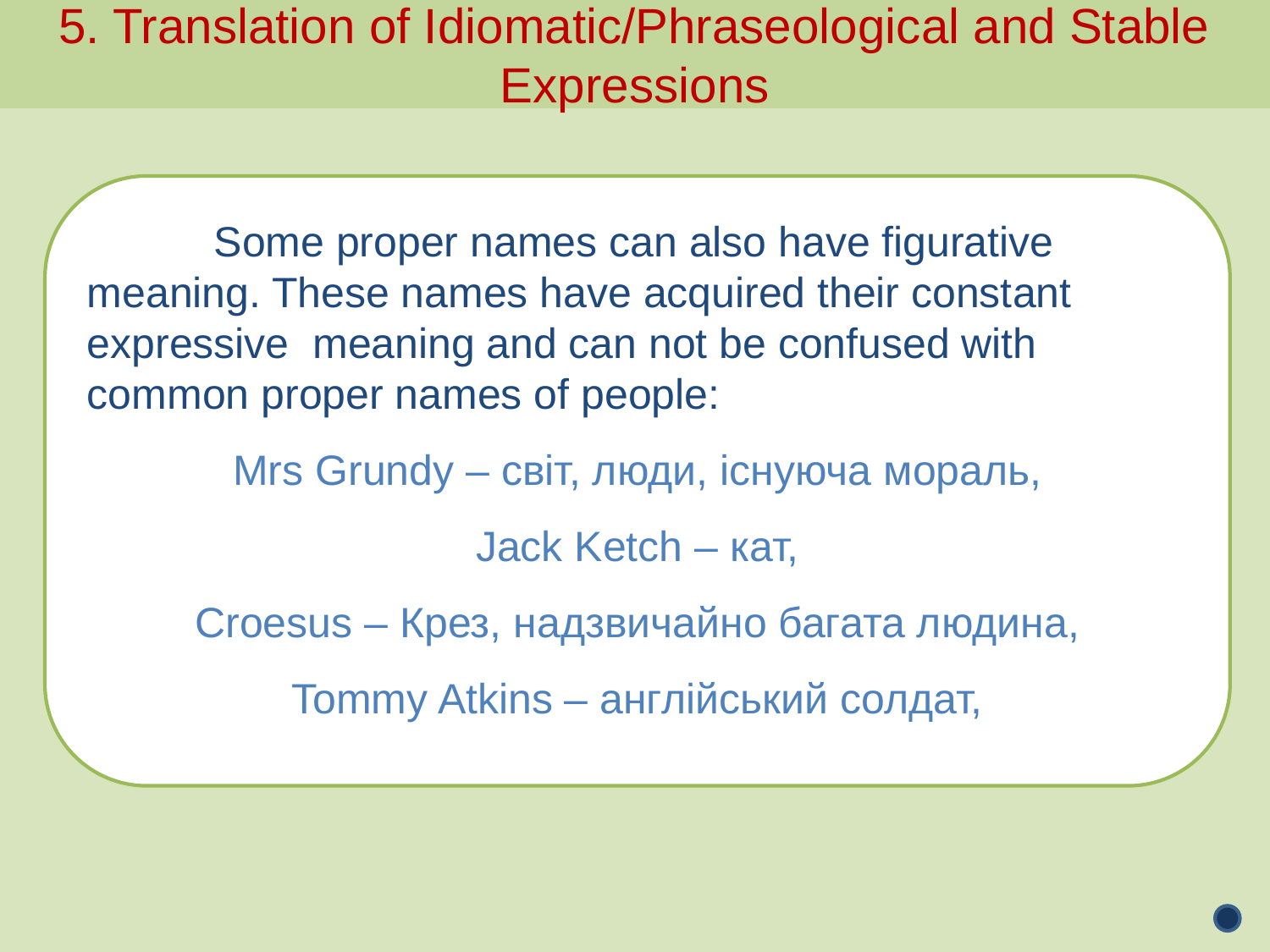

5. Translation of Idiomatic/Phraseological and Stable Expressions

	Some proper names can also have figurative meaning. These names have acquired their constant expressive  meaning and can not be confused with common proper names of people:
Mrs Grundy – світ, люди, існуюча мораль,
Jack Ketch – кат,
Croesus – Крез, надзвичайно багата людина,
Tommy Atkins – англійський солдат,